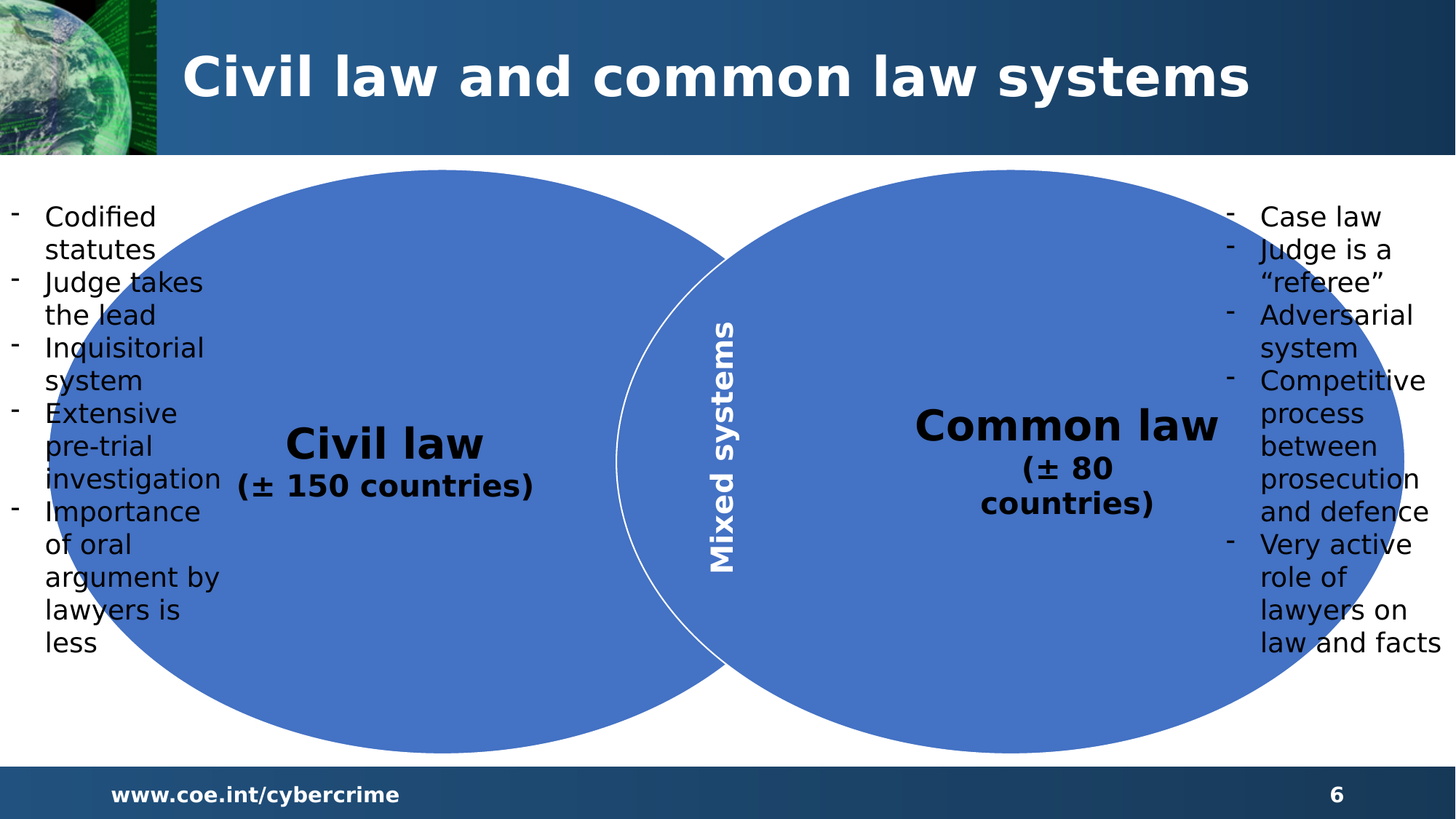

# Civil law and common law systems
Civil law
(± 150 countries)
Common law
(± 80
countries)
Codified statutes
Judge takes the lead
Inquisitorial system
Extensive pre-trial investigation
Importance of oral argument by lawyers is less

Case law
Judge is a “referee”
Adversarial system
Competitive process between prosecution and defence
Very active role of lawyers on law and facts

Mixed systems
www.coe.int/cybercrime
6